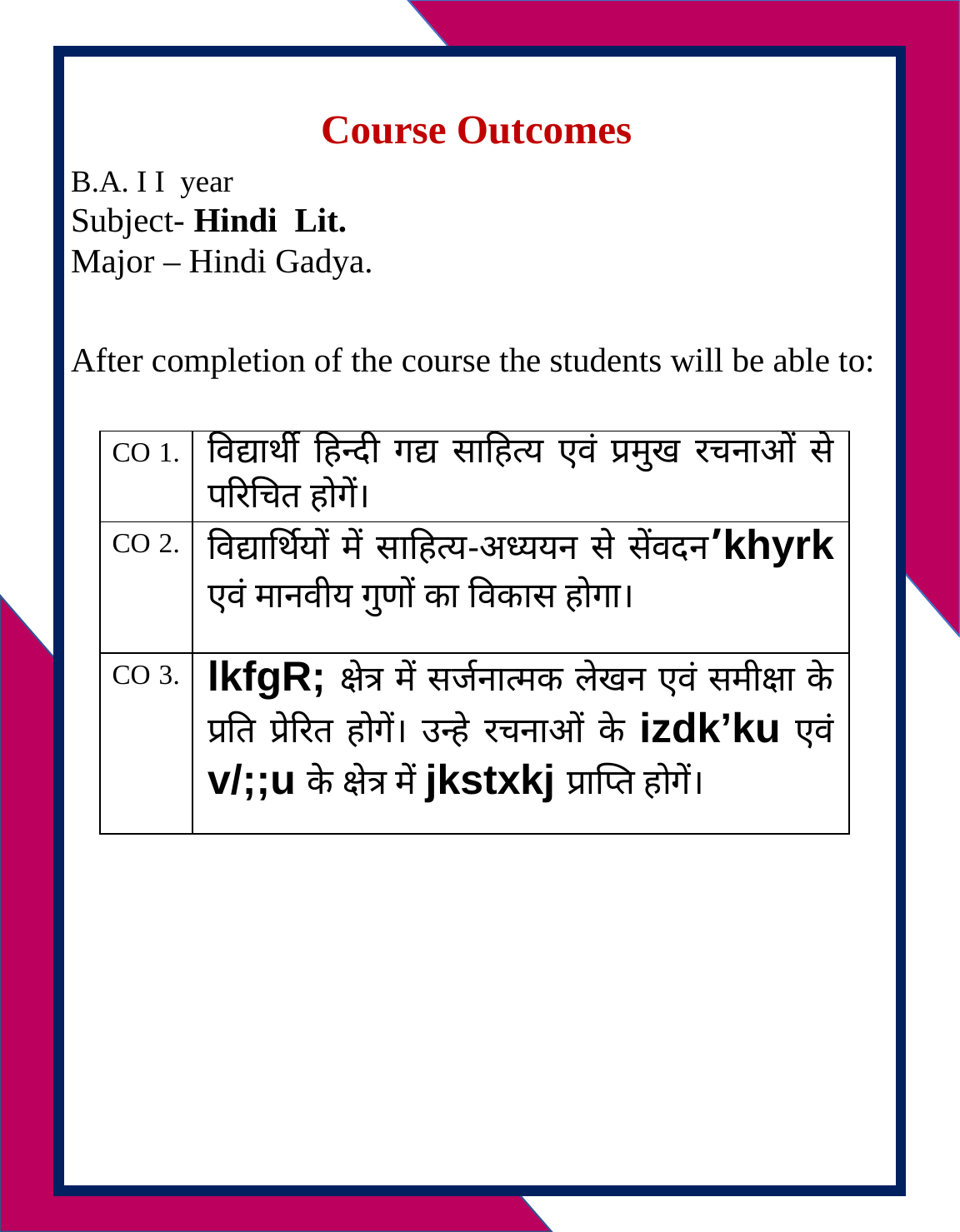

Course Outcomes
B.A. I I  year
Subject- Hindi  Lit.
Major – Hindi Gadya.

After completion of the course the students will be able to:

| CO 1. | विद्यार्थी हिन्दी गद्य साहित्य एवं प्रमुख रचनाओं से परिचित होगें। |
| --- | --- |
| CO 2. | विद्यार्थियों में साहित्य-अध्ययन से सेंवदन’khyrk एवं मानवीय गुणों का विकास होगा। |
| CO 3. | lkfgR; क्षेत्र में सर्जनात्मक लेखन एवं समीक्षा के प्रति प्रेरित होगें। उन्हे रचनाओं के izdk’ku एवं v/;;u के क्षेत्र में jkstxkj प्राप्ति होगें। |